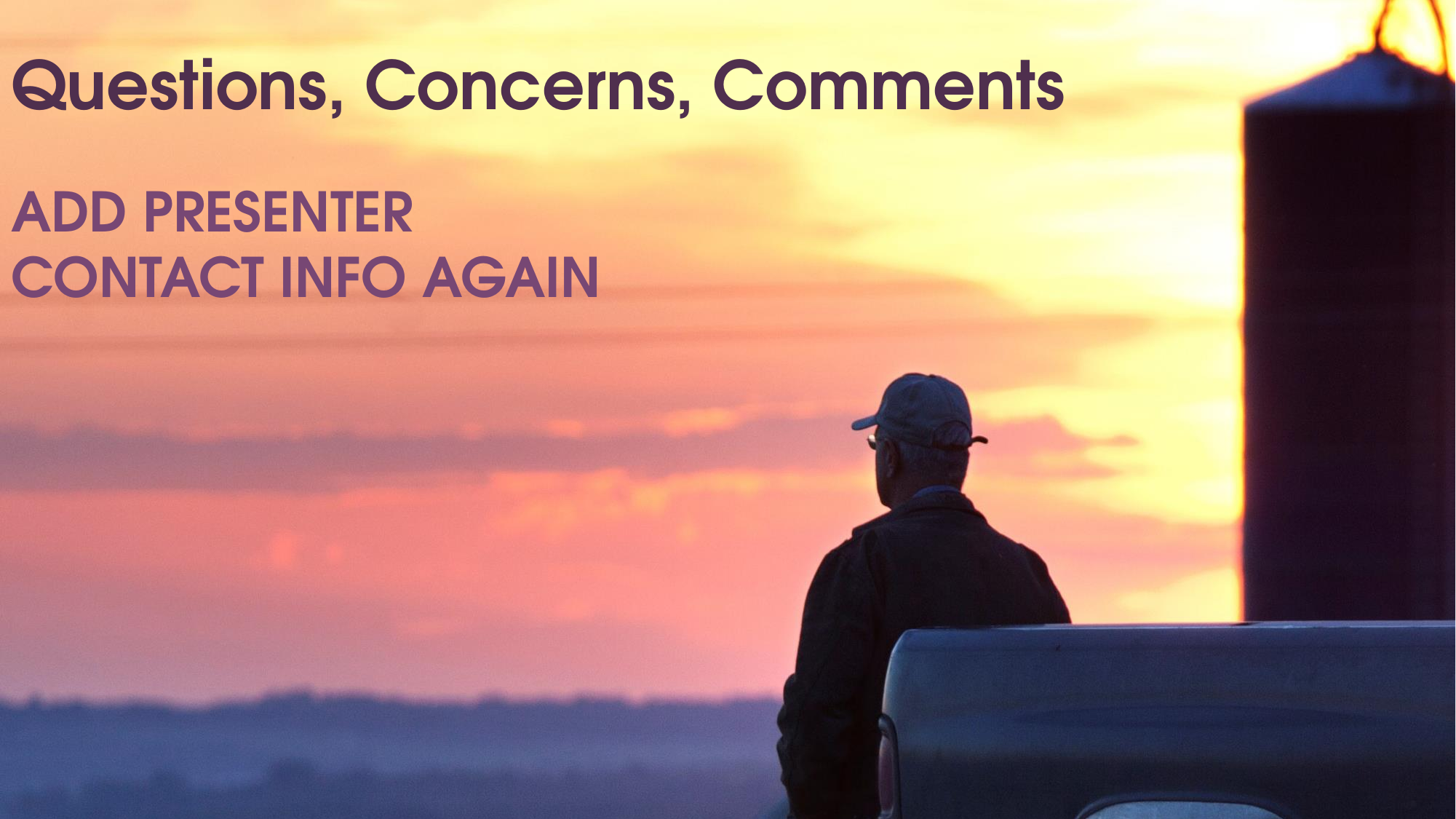

# Questions, Concerns, Comments
Add PRESENTER CONTACT INFO AGAIN